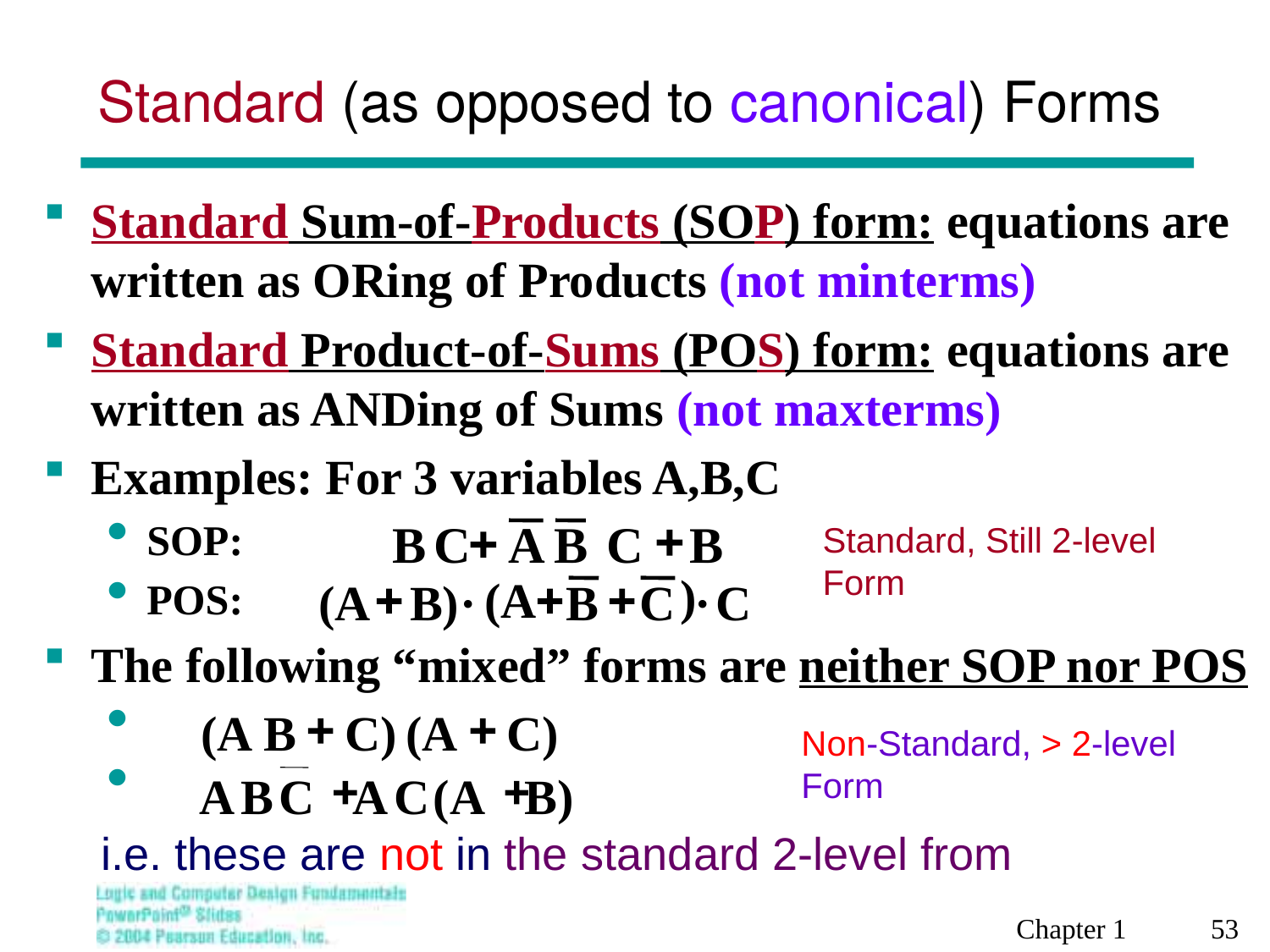

# Standard (as opposed to canonical) Forms
Standard Sum-of-Products (SOP) form: equations are written as ORing of Products (not minterms)
Standard Product-of-Sums (POS) form: equations are written as ANDing of Sums (not maxterms)
Examples: For 3 variables A,B,C
SOP:
POS:
The following “mixed” forms are neither SOP nor POS

+
+

B

C

A
B

C

B
Standard, Still 2-level
Form

)
+
+
+
(A
(A

B)

·

B

C

·

C

+
+
(A

B

C)

(A

C)

Non-Standard, > 2-level
Form
+
+
A

B

C

A

C

(A

B)

i.e. these are not in the standard 2-level from

Chapter 1            53